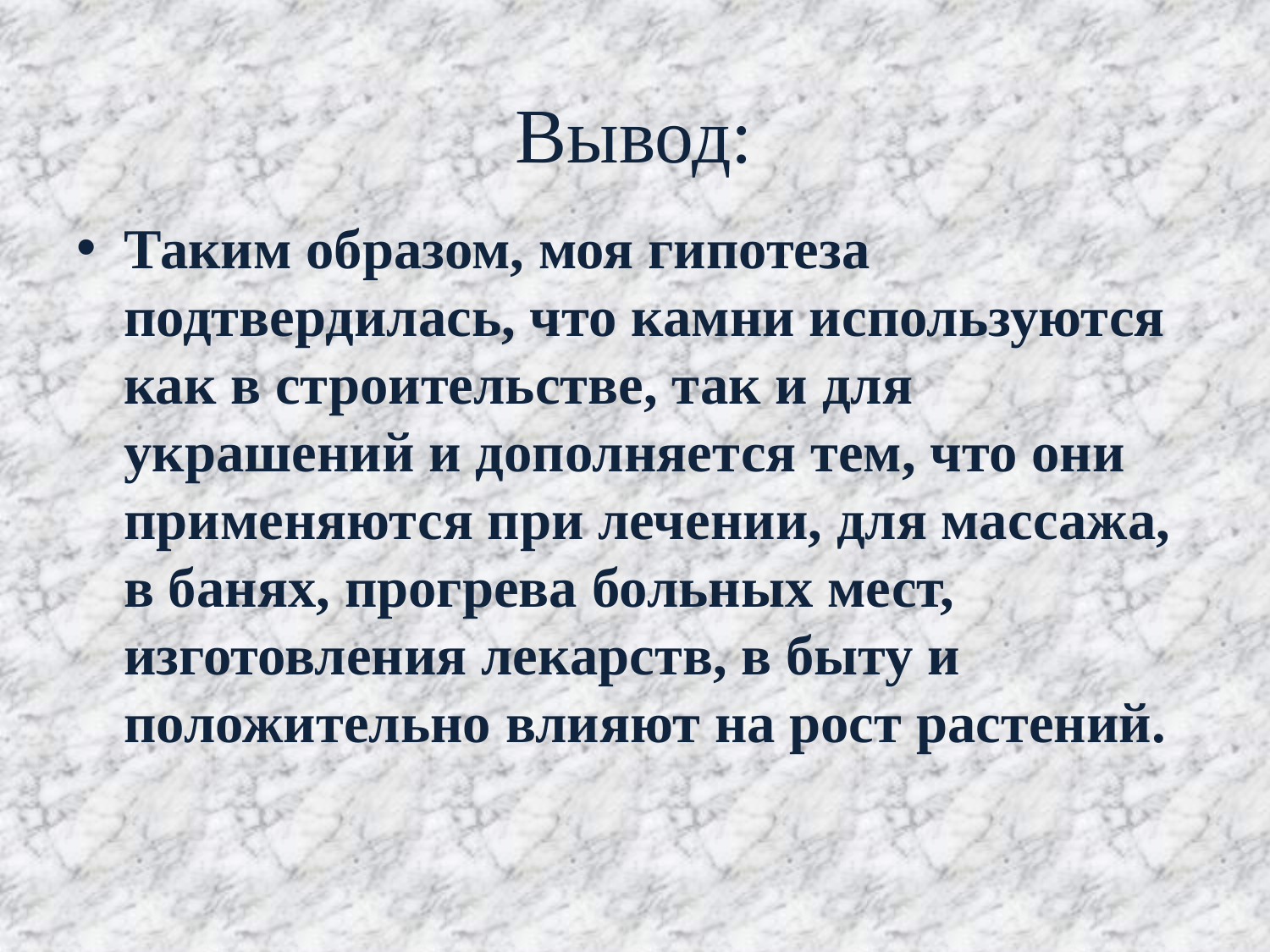

# Вывод:
Таким образом, моя гипотеза подтвердилась, что камни используются как в строительстве, так и для украшений и дополняется тем, что они применяются при лечении, для массажа, в банях, прогрева больных мест, изготовления лекарств, в быту и положительно влияют на рост растений.